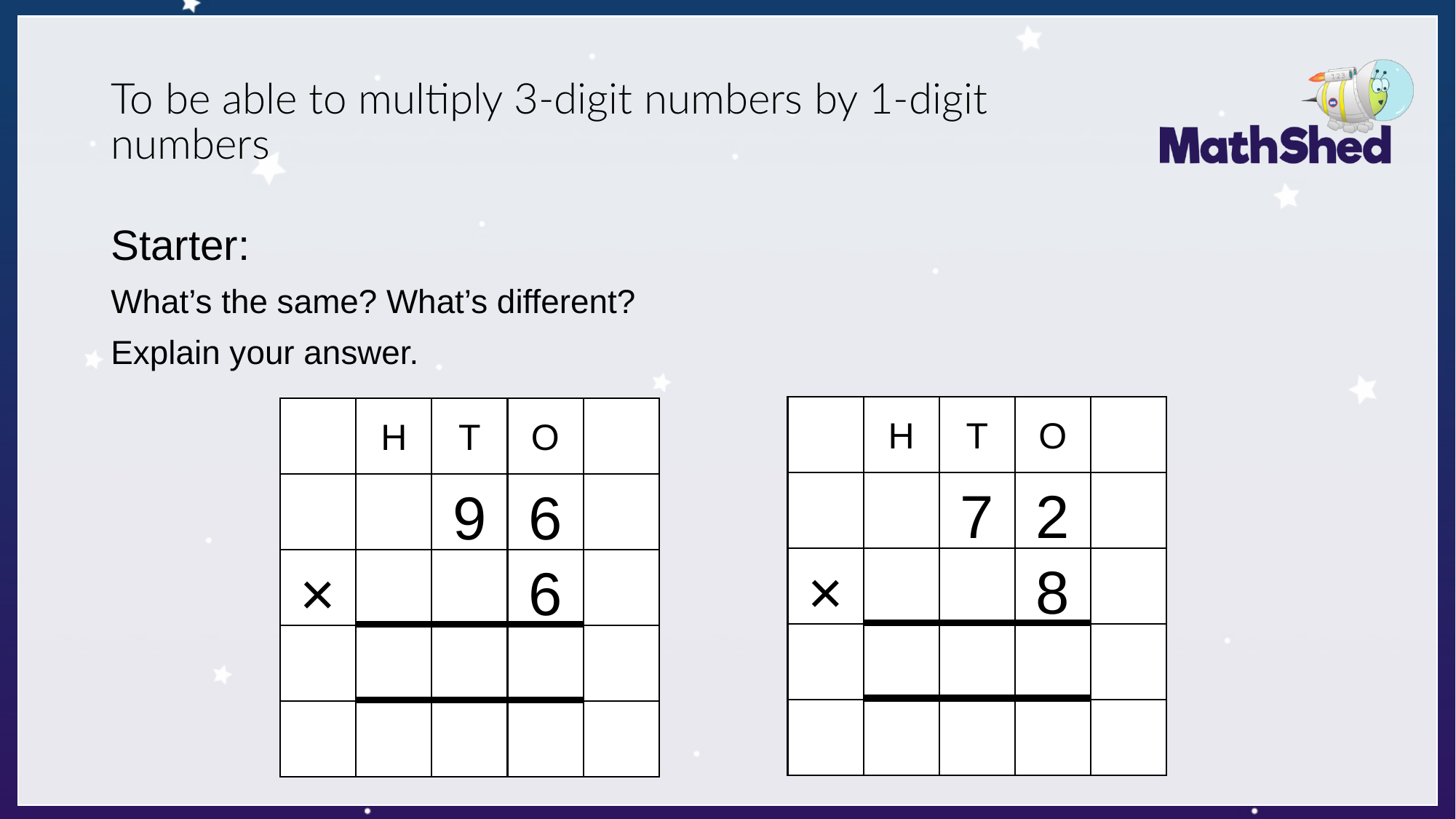

# To be able to multiply 3-digit numbers by 1-digit numbers
Starter:
What’s the same? What’s different?
Explain your answer.

H
T
O

H
T
O

7
2

9
6

×

8

×

6

5
7
6

5
7
6

5
1

5
3